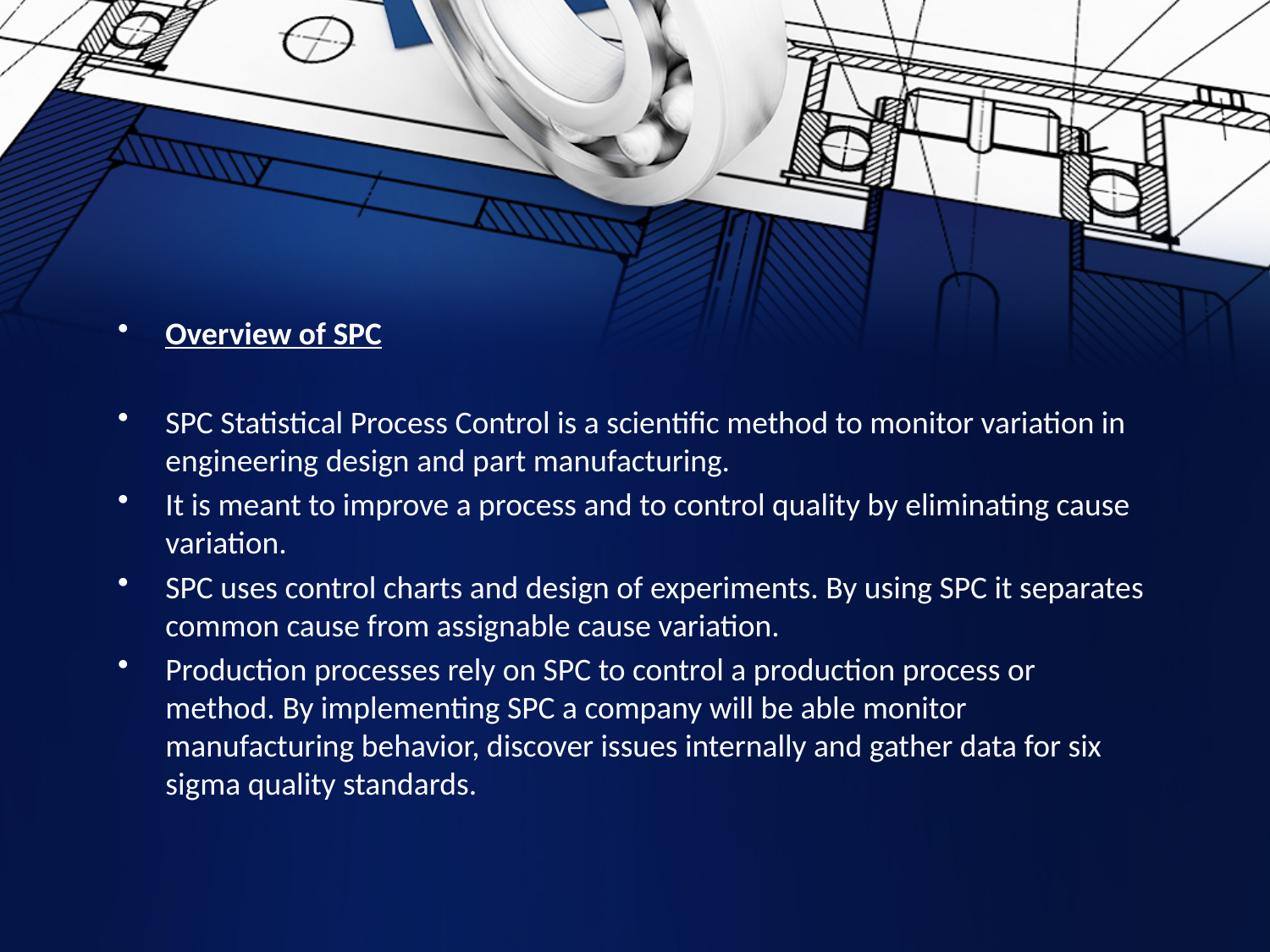

Overview of SPC

SPC Statistical Process Control is a scientific method to monitor variation in engineering design and part manufacturing.
It is meant to improve a process and to control quality by eliminating cause variation.
SPC uses control charts and design of experiments. By using SPC it separates common cause from assignable cause variation.
Production processes rely on SPC to control a production process or method. By implementing SPC a company will be able monitor manufacturing behavior, discover issues internally and gather data for six sigma quality standards.